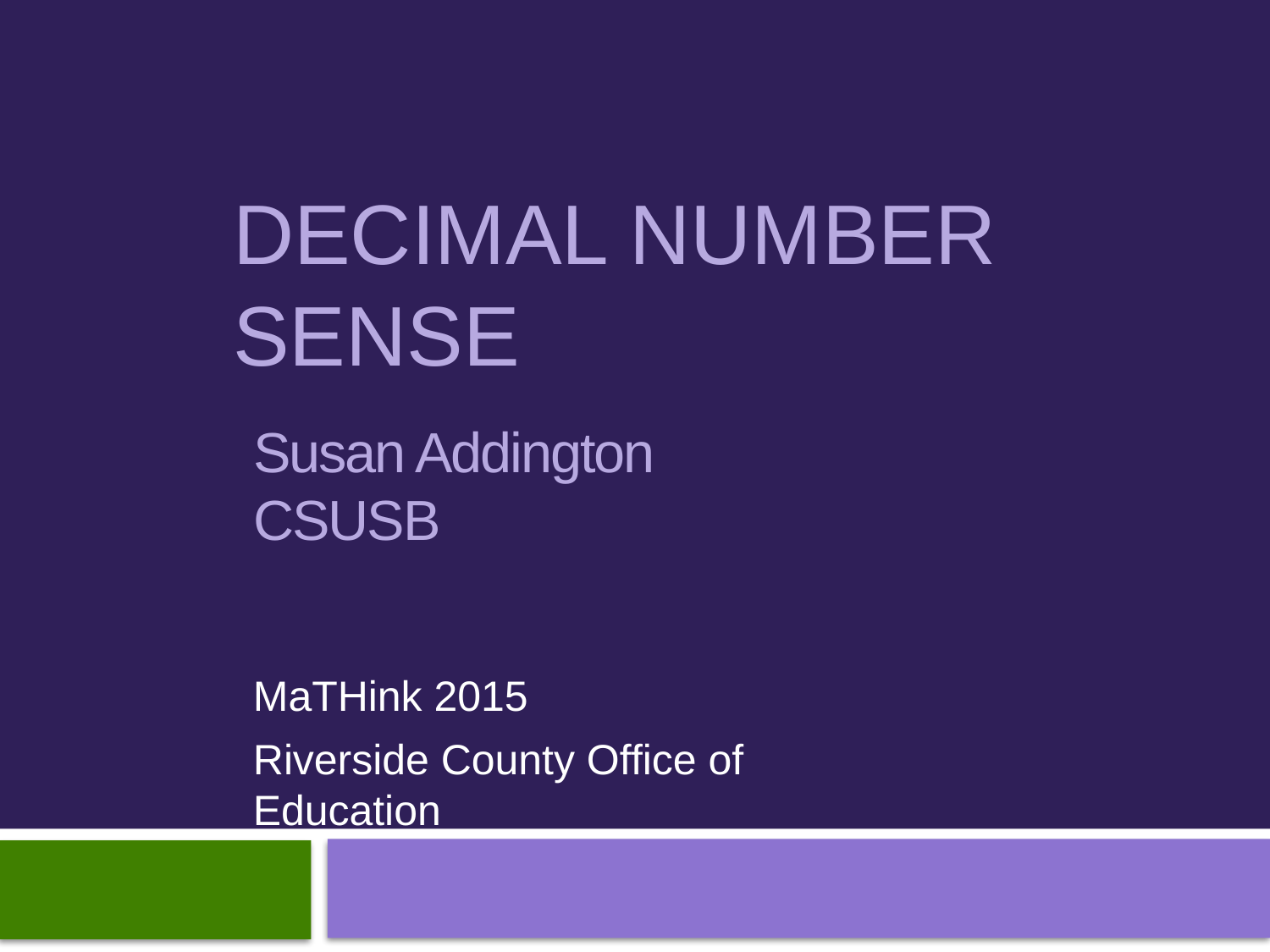

# Decimal number sense
Susan Addington
CSUSB
MaTHink 2015
Riverside County Office of Education